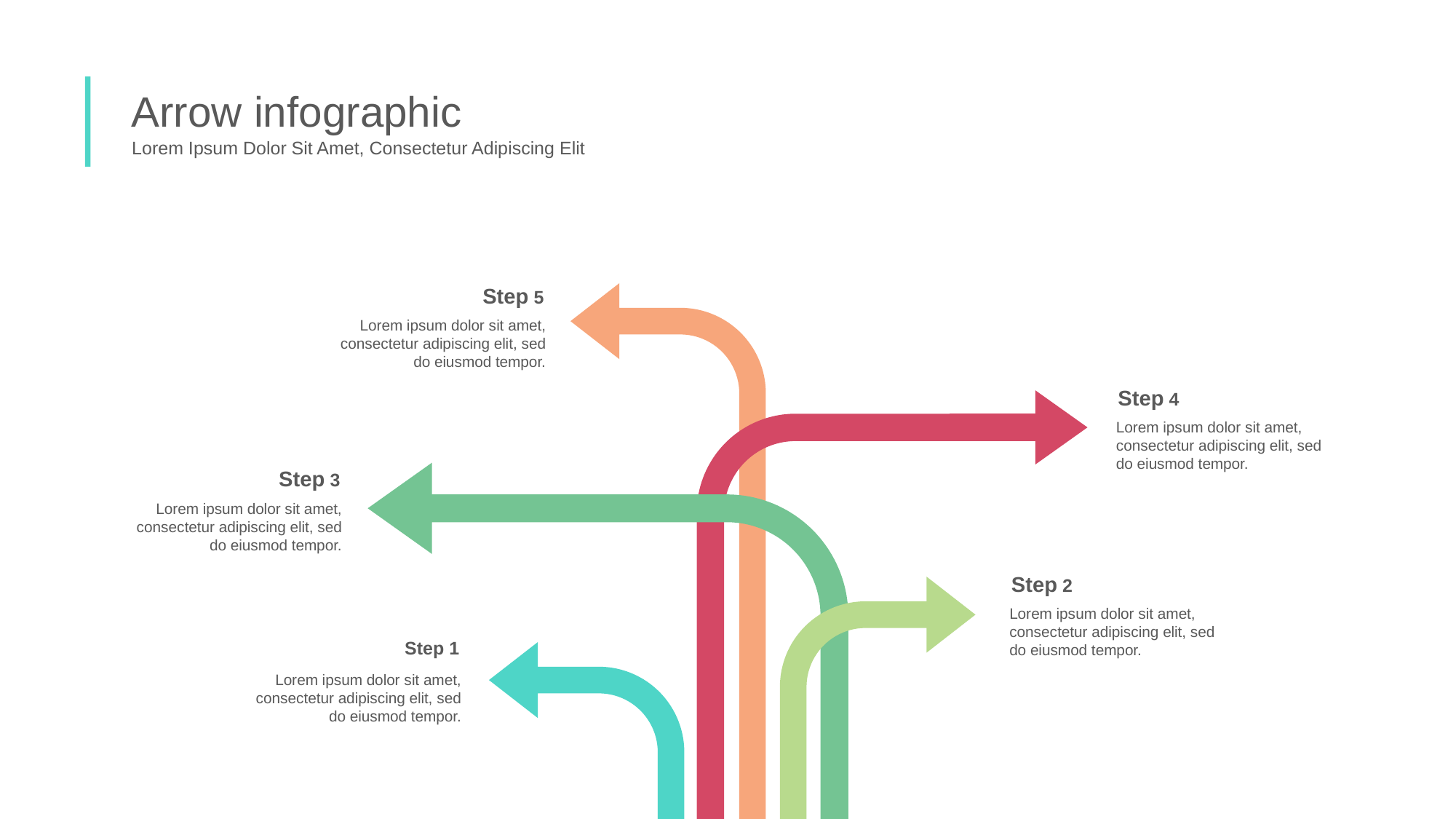

Arrow infographic
Lorem Ipsum Dolor Sit Amet, Consectetur Adipiscing Elit
Step 5
Lorem ipsum dolor sit amet, consectetur adipiscing elit, sed do eiusmod tempor.

Step 4
Lorem ipsum dolor sit amet, consectetur adipiscing elit, sed do eiusmod tempor.

Step 3
Lorem ipsum dolor sit amet, consectetur adipiscing elit, sed do eiusmod tempor.

Step 2
Lorem ipsum dolor sit amet, consectetur adipiscing elit, sed do eiusmod tempor.

Step 1
Lorem ipsum dolor sit amet, consectetur adipiscing elit, sed do eiusmod tempor.